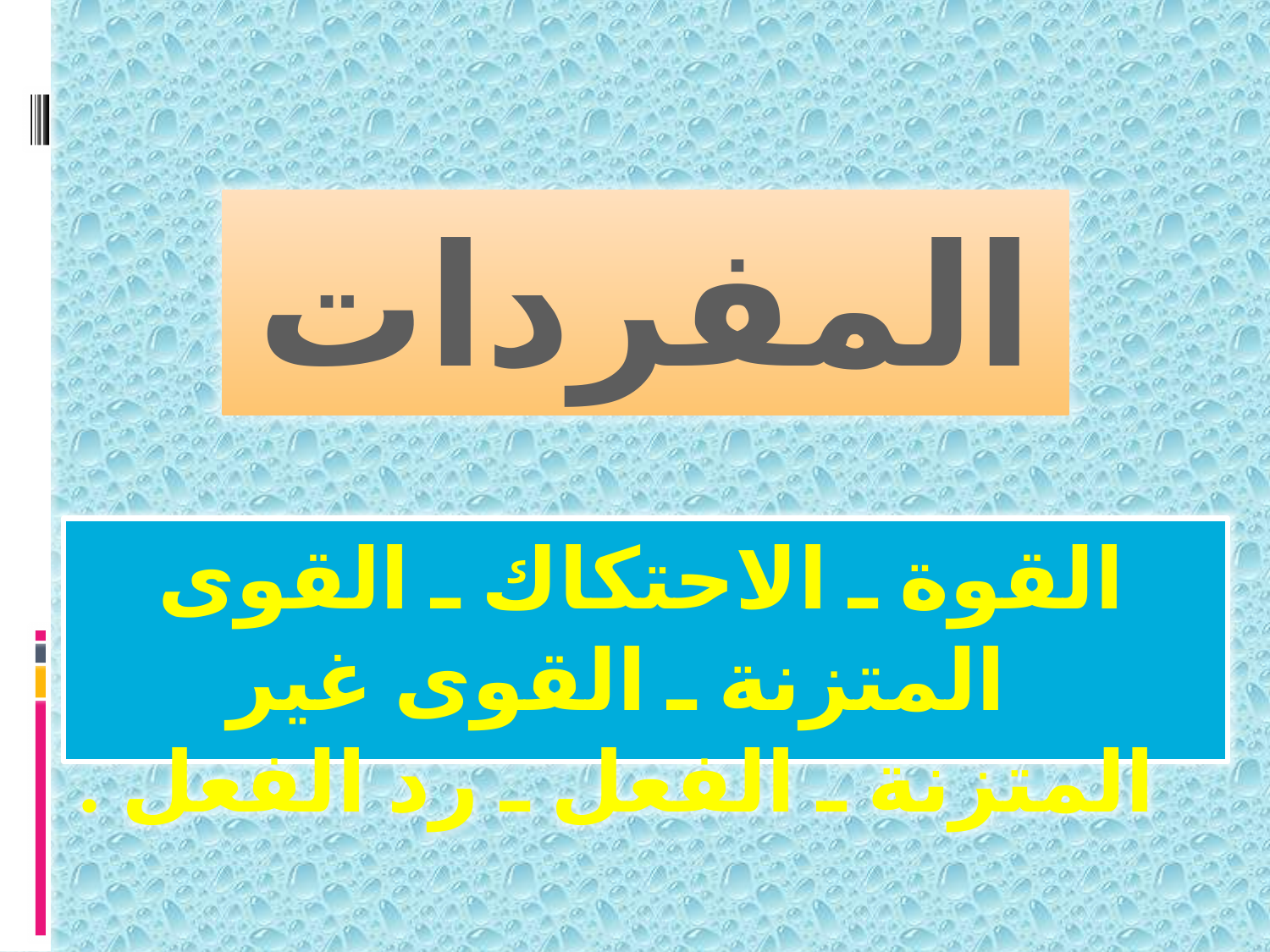

المفردات
القوة ـ الاحتكاك ـ القوى المتزنة ـ القوى غير المتزنة ـ الفعل ـ رد الفعل .